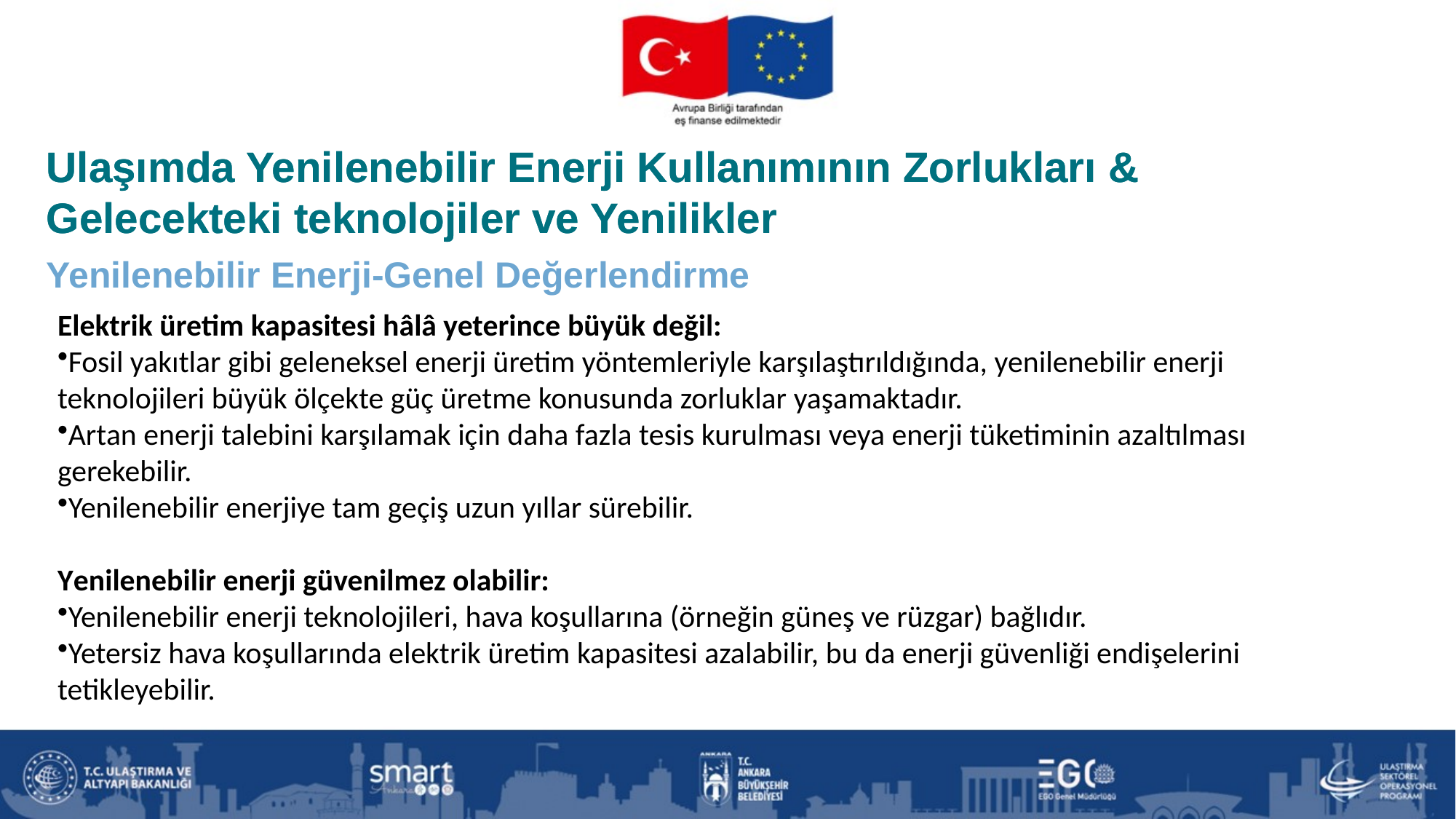

Ulaşımda Yenilenebilir Enerji Kullanımının Zorlukları & Gelecekteki teknolojiler ve Yenilikler
Yenilenebilir Enerji-Genel Değerlendirme

Ulaşımda Yenilenebilir Enerji Kullanımının Zorlukları & Gelecekteki teknolojiler ve Yenilikler
Elektrik üretim kapasitesi hâlâ yeterince büyük değil:
Fosil yakıtlar gibi geleneksel enerji üretim yöntemleriyle karşılaştırıldığında, yenilenebilir enerji teknolojileri büyük ölçekte güç üretme konusunda zorluklar yaşamaktadır.
Artan enerji talebini karşılamak için daha fazla tesis kurulması veya enerji tüketiminin azaltılması gerekebilir.
Yenilenebilir enerjiye tam geçiş uzun yıllar sürebilir.

Yenilenebilir enerji güvenilmez olabilir:
Yenilenebilir enerji teknolojileri, hava koşullarına (örneğin güneş ve rüzgar) bağlıdır.
Yetersiz hava koşullarında elektrik üretim kapasitesi azalabilir, bu da enerji güvenliği endişelerini tetikleyebilir.